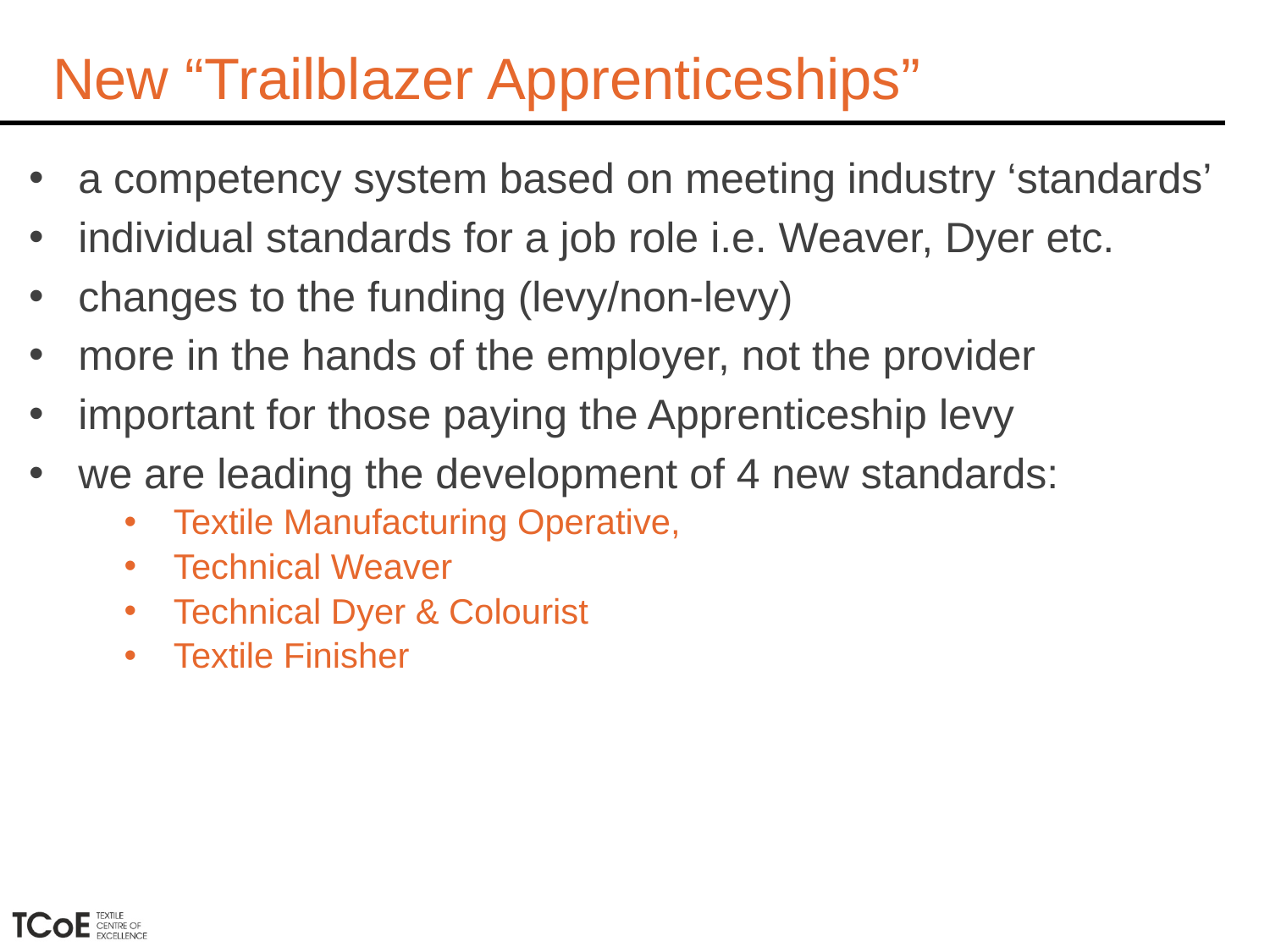

# New “Trailblazer Apprenticeships”
a competency system based on meeting industry ‘standards’
individual standards for a job role i.e. Weaver, Dyer etc.
changes to the funding (levy/non-levy)
more in the hands of the employer, not the provider
important for those paying the Apprenticeship levy
we are leading the development of 4 new standards:
Textile Manufacturing Operative,
Technical Weaver
Technical Dyer & Colourist
Textile Finisher